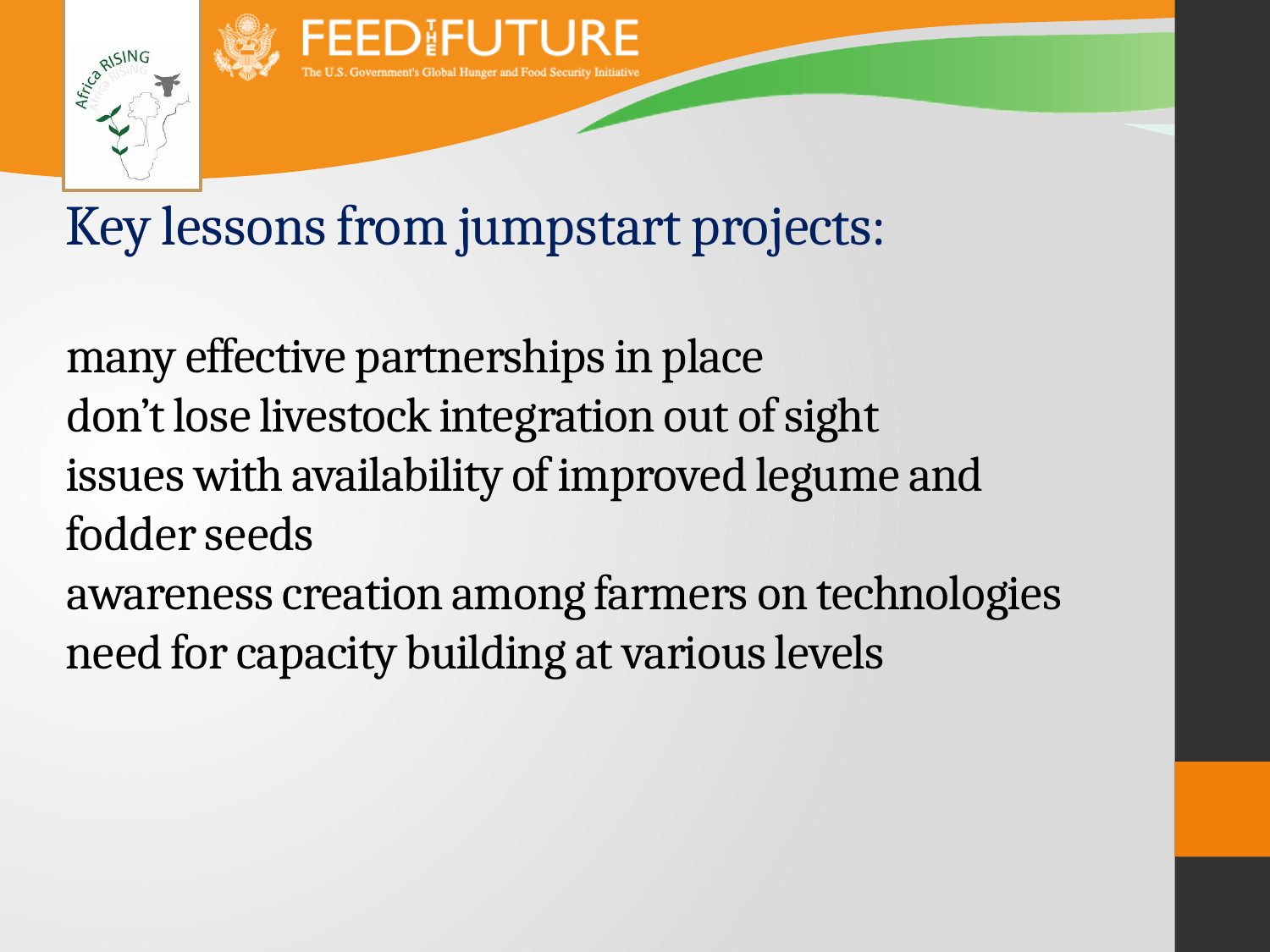

# Key lessons from jumpstart projects: many effective partnerships in place don’t lose livestock integration out of sight issues with availability of improved legume and fodder seeds awareness creation among farmers on technologies need for capacity building at various levels